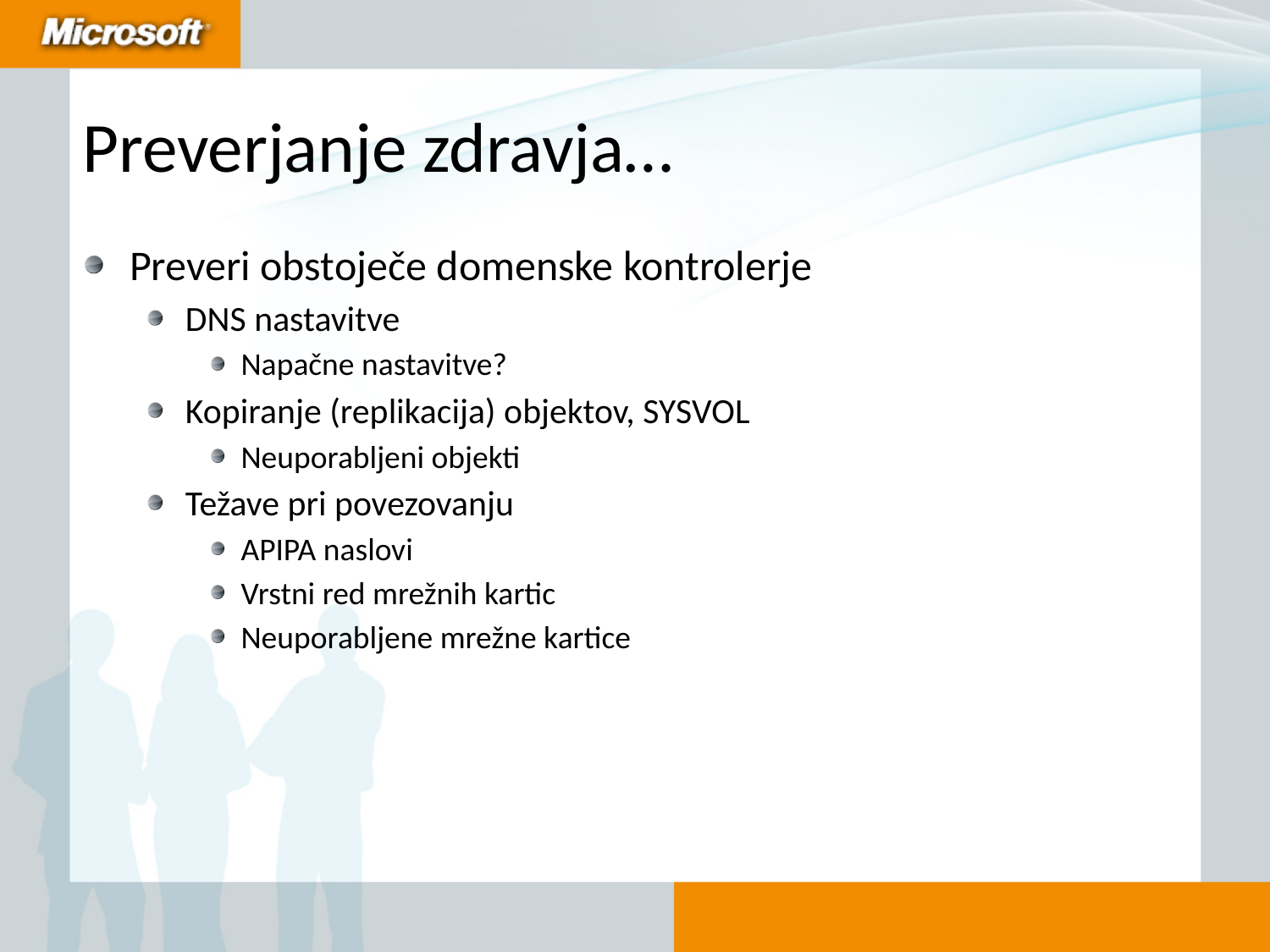

# Preverjanje zdravja…
Preveri obstoječe domenske kontrolerje
DNS nastavitve
Napačne nastavitve?
Kopiranje (replikacija) objektov, SYSVOL
Neuporabljeni objekti
Težave pri povezovanju
APIPA naslovi
Vrstni red mrežnih kartic
Neuporabljene mrežne kartice